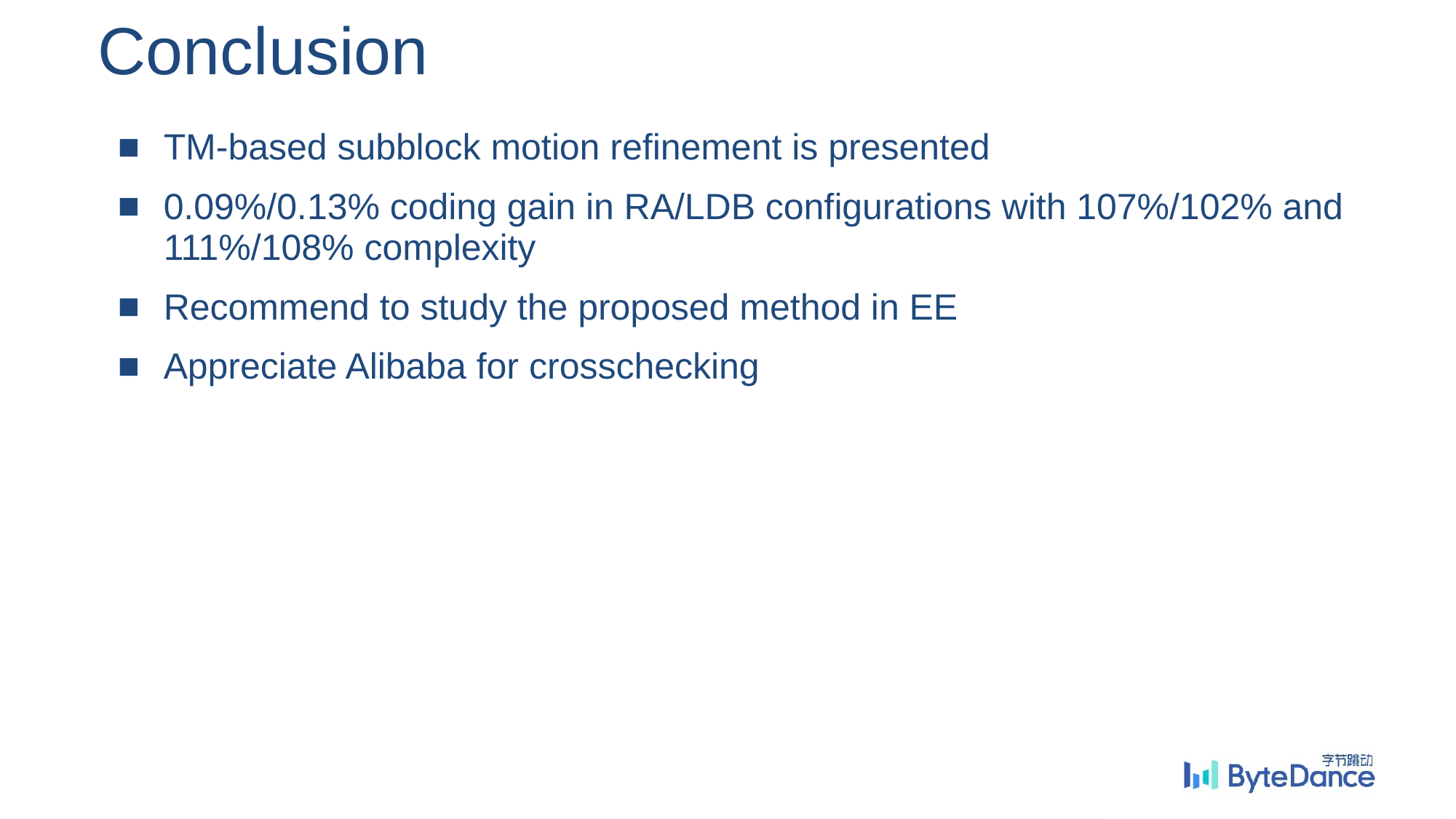

# Conclusion
TM-based subblock motion refinement is presented
0.09%/0.13% coding gain in RA/LDB configurations with 107%/102% and 111%/108% complexity
Recommend to study the proposed method in EE
Appreciate Alibaba for crosschecking